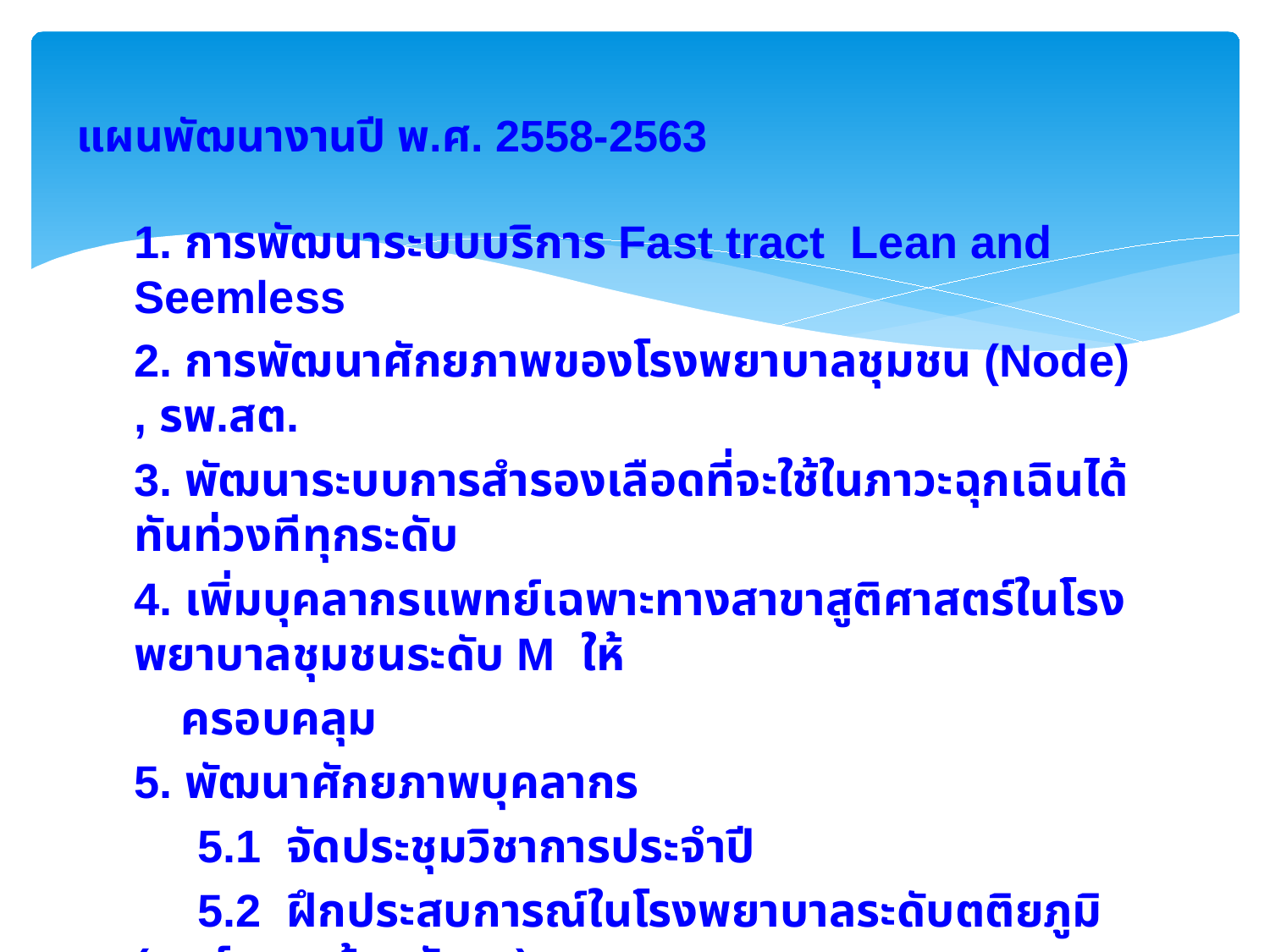

# แผนพัฒนางานปี พ.ศ. 2558-2563
1. การพัฒนาระบบบริการ Fast tract  Lean and Seemless
2. การพัฒนาศักยภาพของโรงพยาบาลชุมชน (Node) , รพ.สต.
3. พัฒนาระบบการสำรองเลือดที่จะใช้ในภาวะฉุกเฉินได้ทันท่วงทีทุกระดับ
4. เพิ่มบุคลากรแพทย์เฉพาะทางสาขาสูติศาสตร์ในโรงพยาบาลชุมชนระดับ M  ให้
    ครอบคลุม
5. พัฒนาศักยภาพบุคลากร
     5.1  จัดประชุมวิชาการประจำปี
     5.2  ฝึกประสบการณ์ในโรงพยาบาลระดับตติยภูมิ  (องค์ความรู้ + ทักษะ)
6. สรรหาเครื่องมือเวชภัณฑ์ที่จำเป็น
7. พัฒนาระบบเทคโนโลยีสารสนเทศ